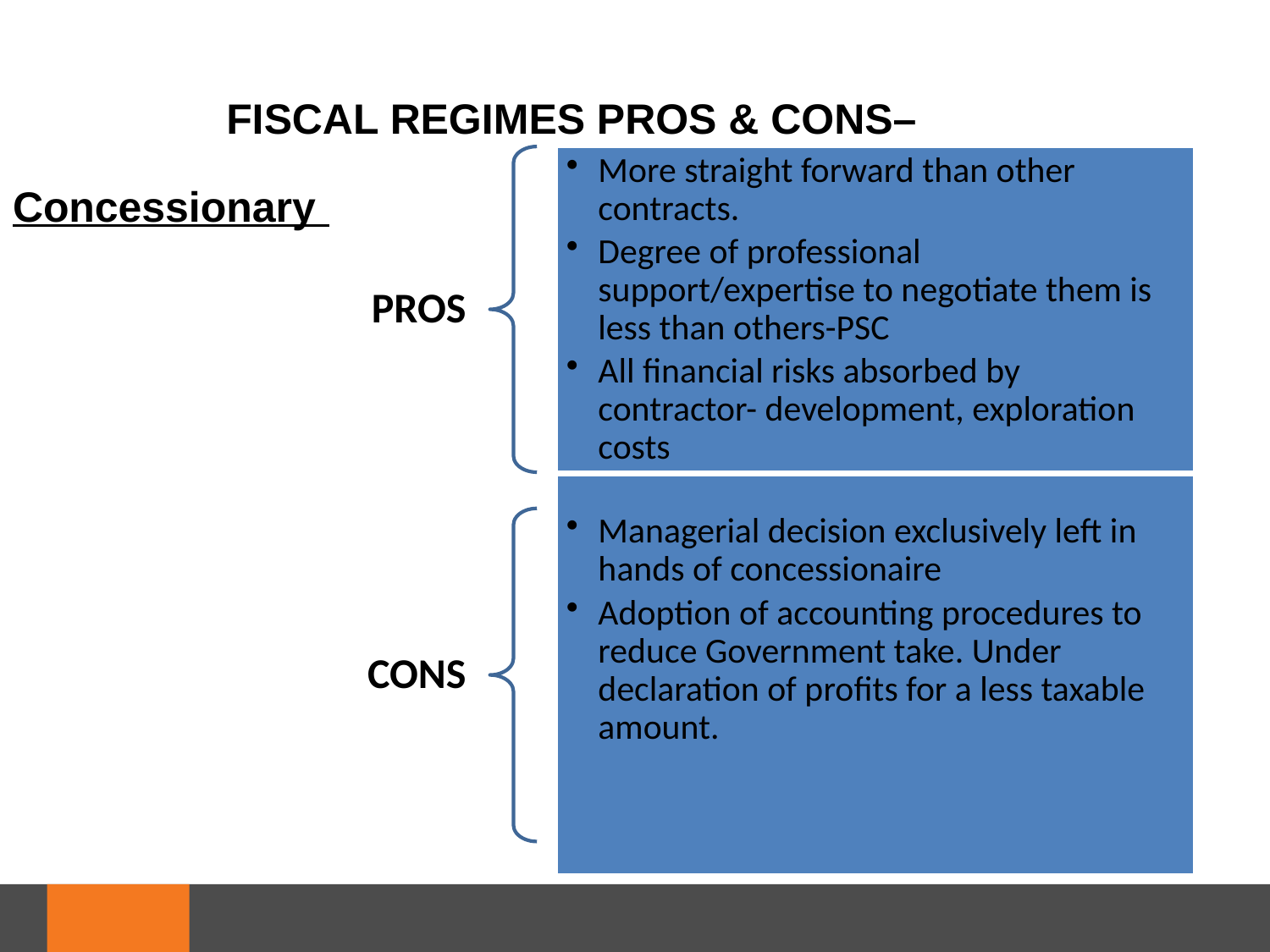

FISCAL REGIMES PROS & CONS–
PROS
More straight forward than other contracts.
Degree of professional support/expertise to negotiate them is less than others-PSC
All financial risks absorbed by contractor- development, exploration costs
CONS
Managerial decision exclusively left in hands of concessionaire
Adoption of accounting procedures to reduce Government take. Under declaration of profits for a less taxable amount.

Concessionary